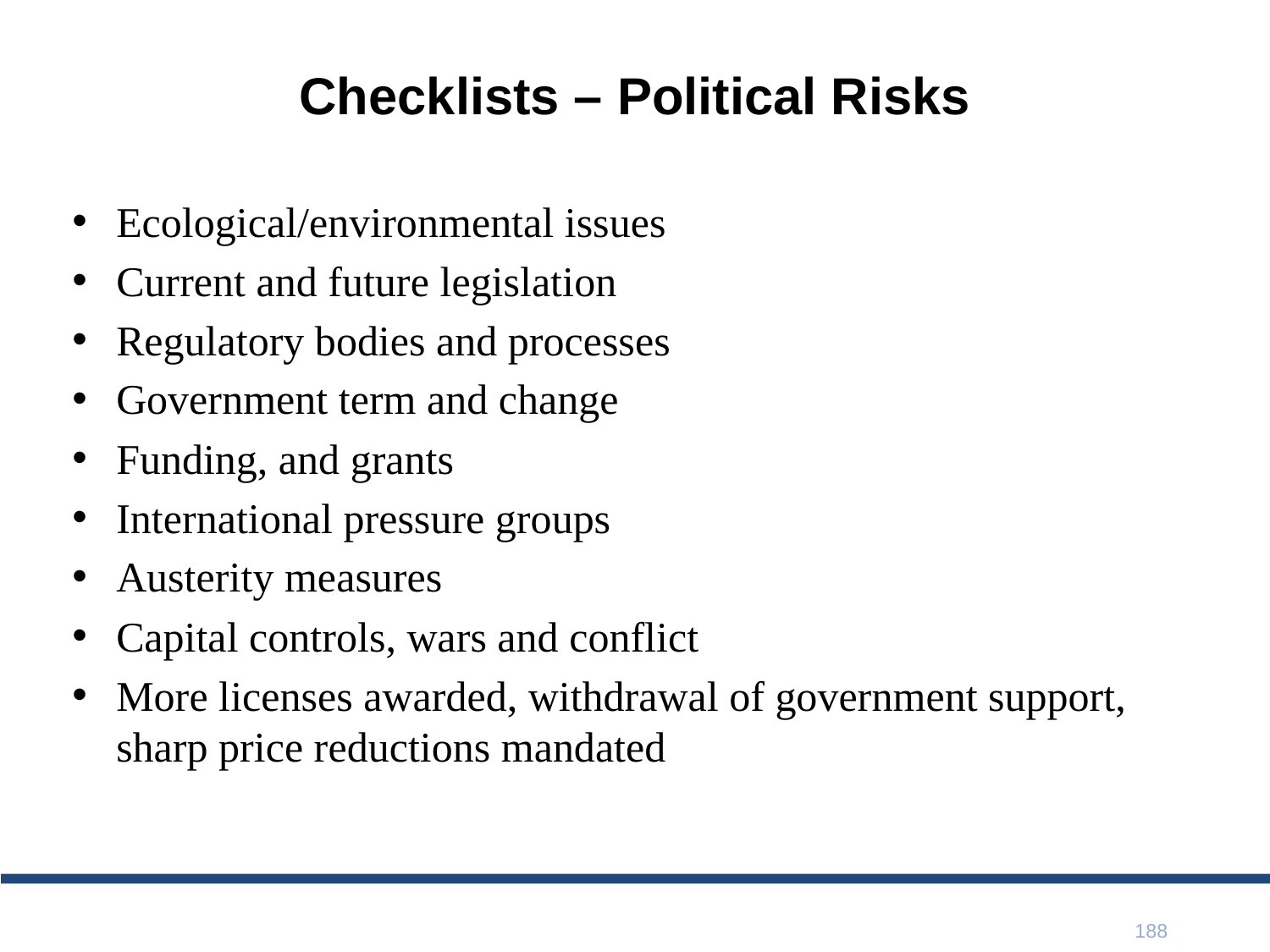

# Checklists – Political Risks
Ecological/environmental issues
Current and future legislation
Regulatory bodies and processes
Government term and change
Funding, and grants
International pressure groups
Austerity measures
Capital controls, wars and conflict
More licenses awarded, withdrawal of government support, sharp price reductions mandated

188